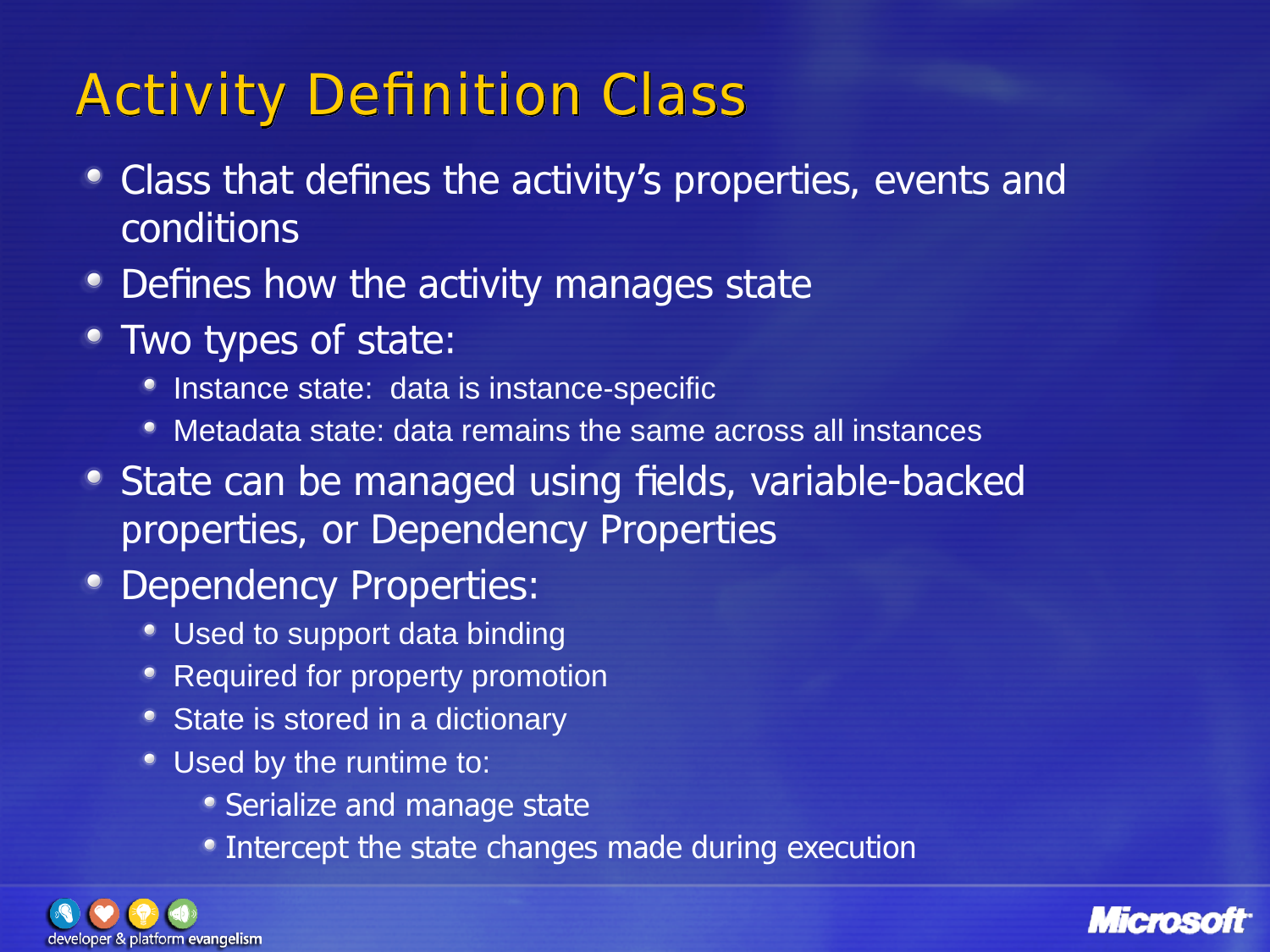

# Activity Definition Class
Class that defines the activity’s properties, events and conditions
Defines how the activity manages state
Two types of state:
Instance state:  data is instance-specific
Metadata state: data remains the same across all instances
State can be managed using fields, variable-backed properties, or Dependency Properties
Dependency Properties:
Used to support data binding
Required for property promotion
State is stored in a dictionary
Used by the runtime to:
Serialize and manage state
Intercept the state changes made during execution